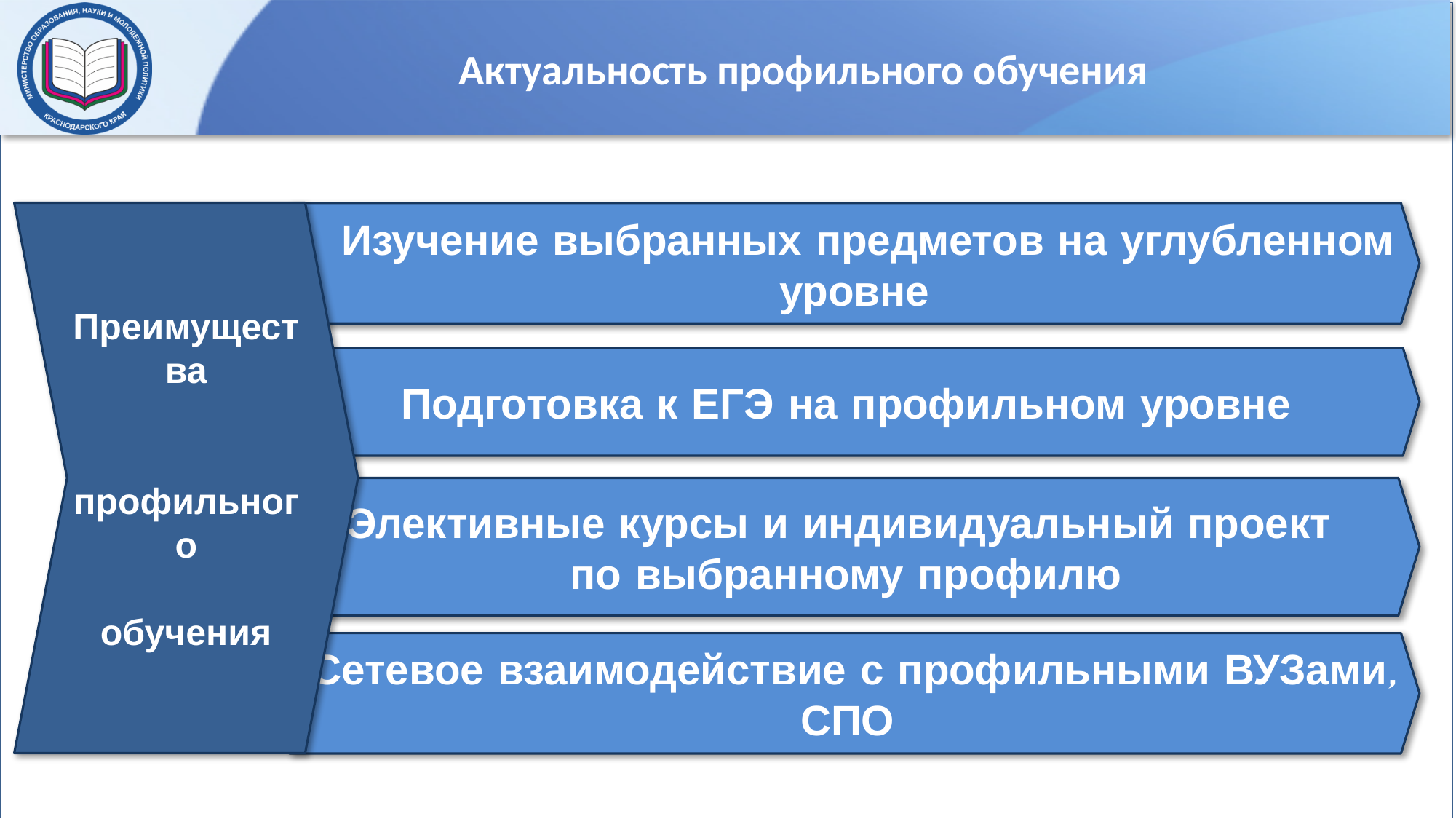

# Актуальность профильного обучения
Преимущества

 профильного

обучения
  Изучение выбранных предметов на углубленном уровне
  Подготовка к ЕГЭ на профильном уровне
Элективные курсы и индивидуальный проект
по выбранному профилю
Сетевое взаимодействие с профильными ВУЗами, СПО